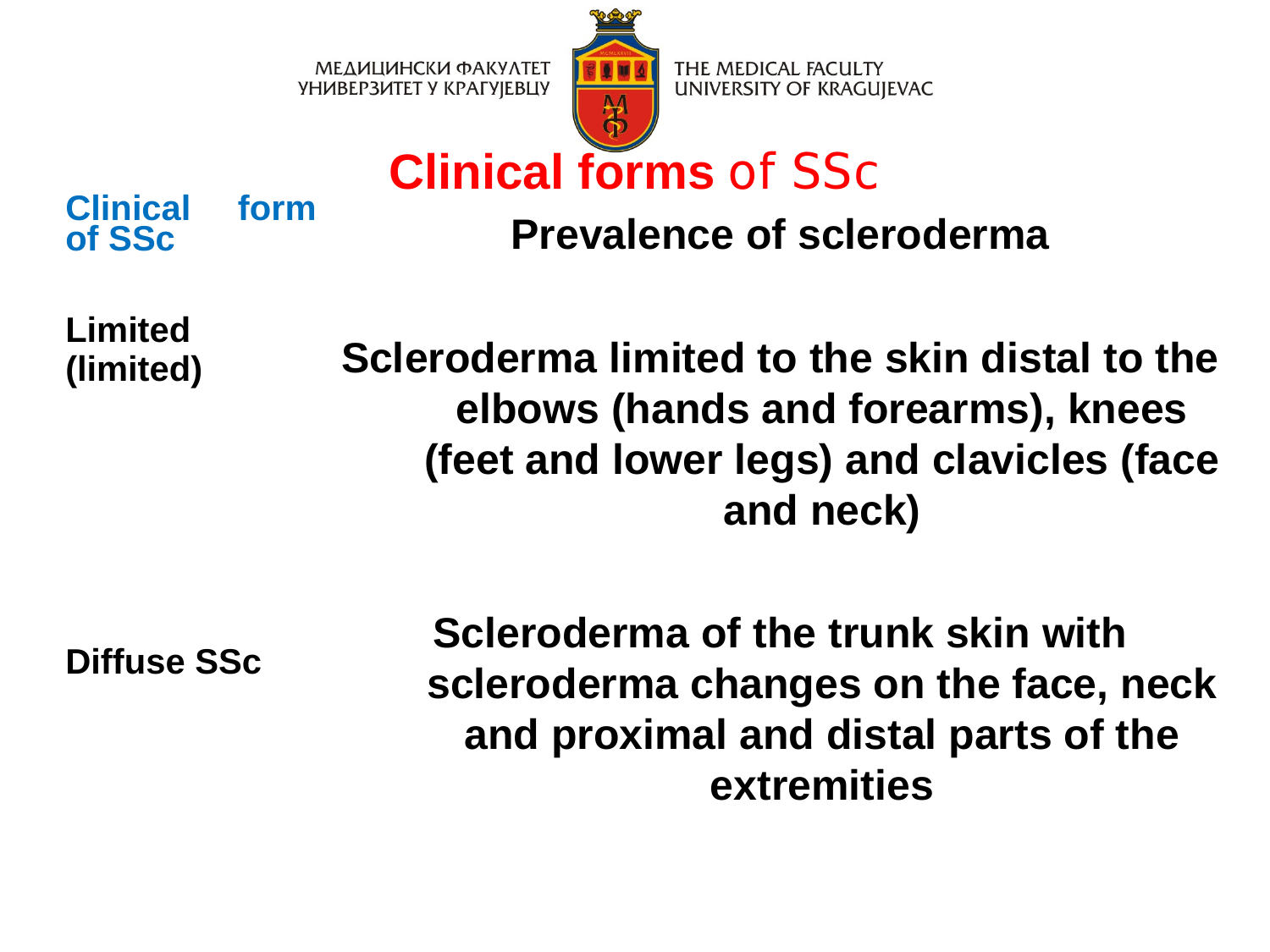

Clinical forms of SSc
| Clinical form of SSc |
| --- |
| Limited (limited) |
| Diffuse SSc |
Prevalence of scleroderma

Scleroderma limited to the skin distal to the elbows (hands and forearms), knees (feet and lower legs) and clavicles (face and neck)

Scleroderma of the trunk skin with scleroderma changes on the face, neck and proximal and distal parts of the extremities